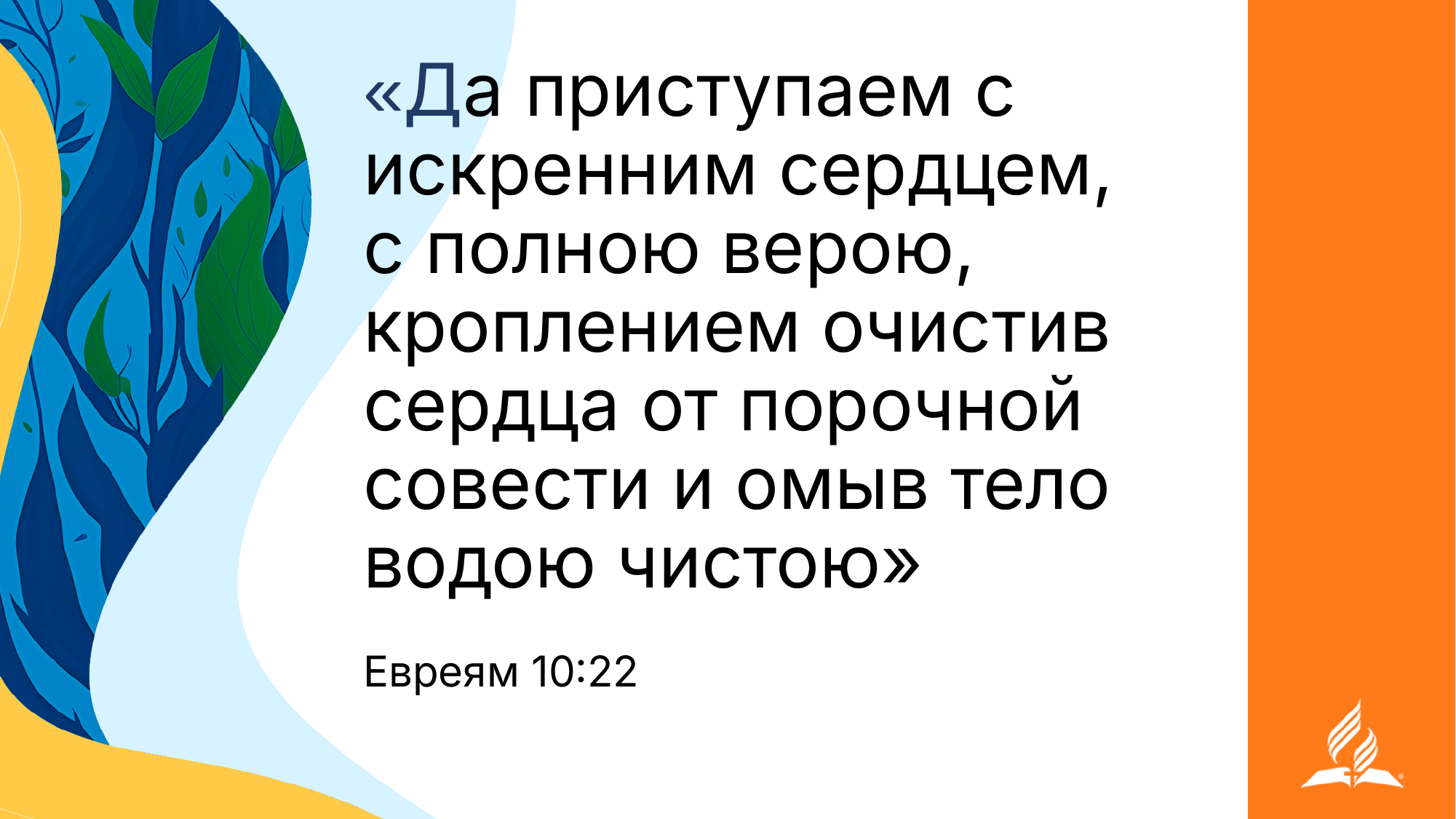

«Да приступаем с искренним сердцем, с полною верою, кроплением очистив сердца от порочной совести и омыв тело водою чистою»
Евреям 10:22